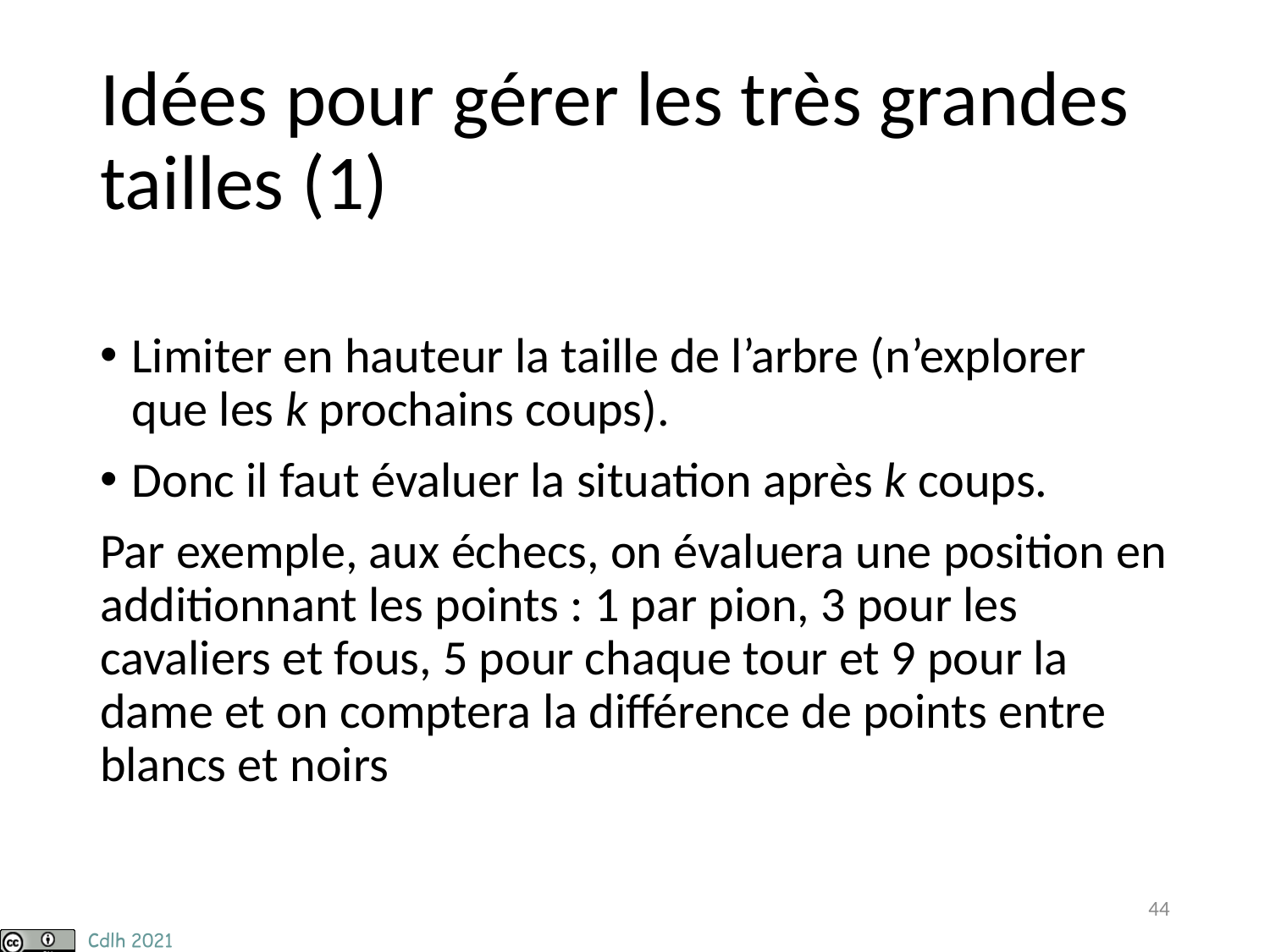

# Idées pour gérer les très grandes tailles (1)
Limiter en hauteur la taille de l’arbre (n’explorer que les k prochains coups).
Donc il faut évaluer la situation après k coups.
Par exemple, aux échecs, on évaluera une position en additionnant les points : 1 par pion, 3 pour les cavaliers et fous, 5 pour chaque tour et 9 pour la dame et on comptera la différence de points entre blancs et noirs
44